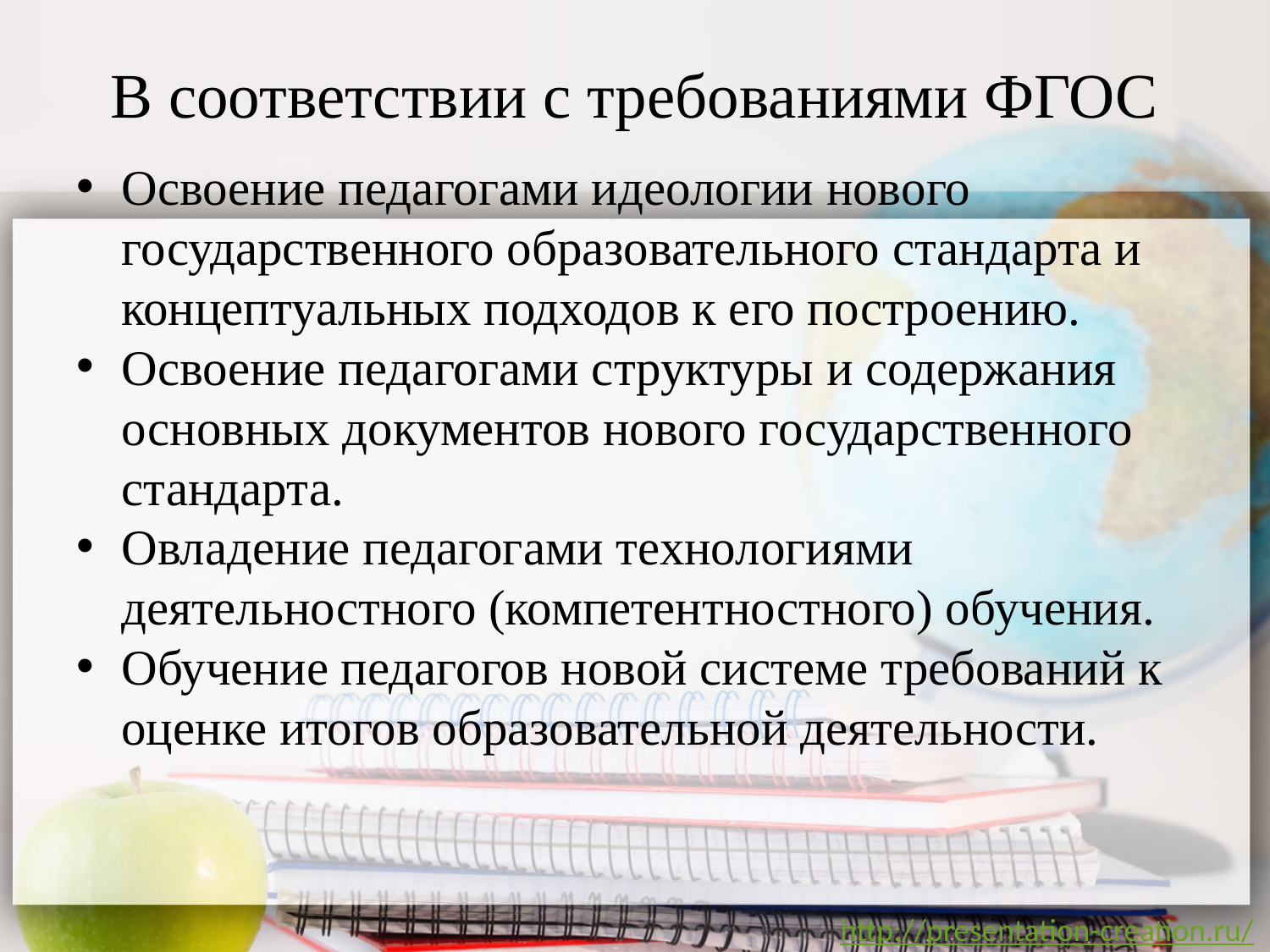

# В соответствии с требованиями ФГОС
Освоение педагогами идеологии нового государственного образовательного стандарта и концептуальных подходов к его построению.
Освоение педагогами структуры и содержания основных документов нового государственного стандарта.
Овладение педагогами технологиями деятельностного (компетентностного) обучения.
Обучение педагогов новой системе требований к оценке итогов образовательной деятельности.